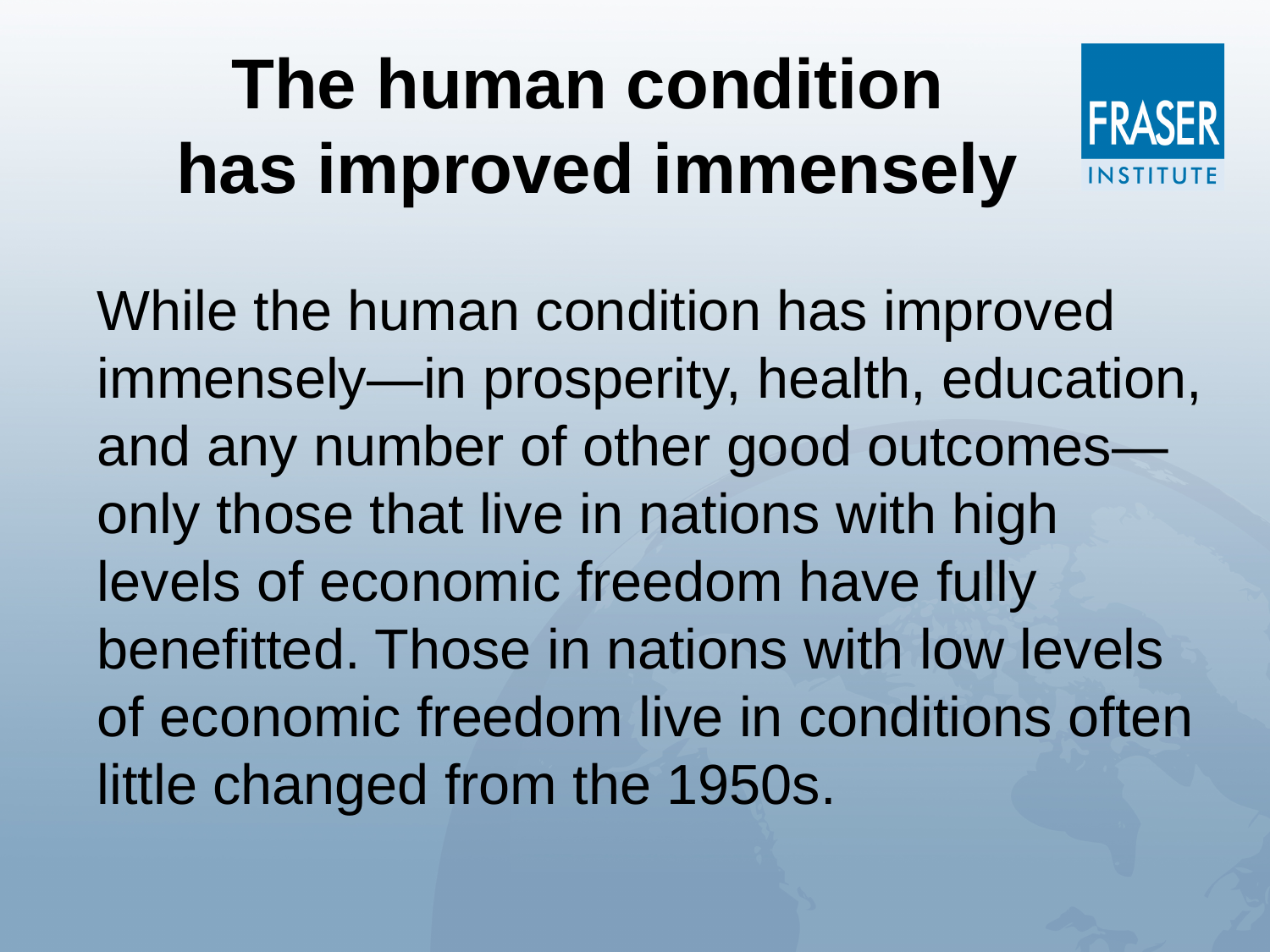

The human condition
has improved immensely
While the human condition has improved immensely—in prosperity, health, education, and any number of other good outcomes—only those that live in nations with high levels of economic freedom have fully benefitted. Those in nations with low levels of economic freedom live in conditions often little changed from the 1950s.